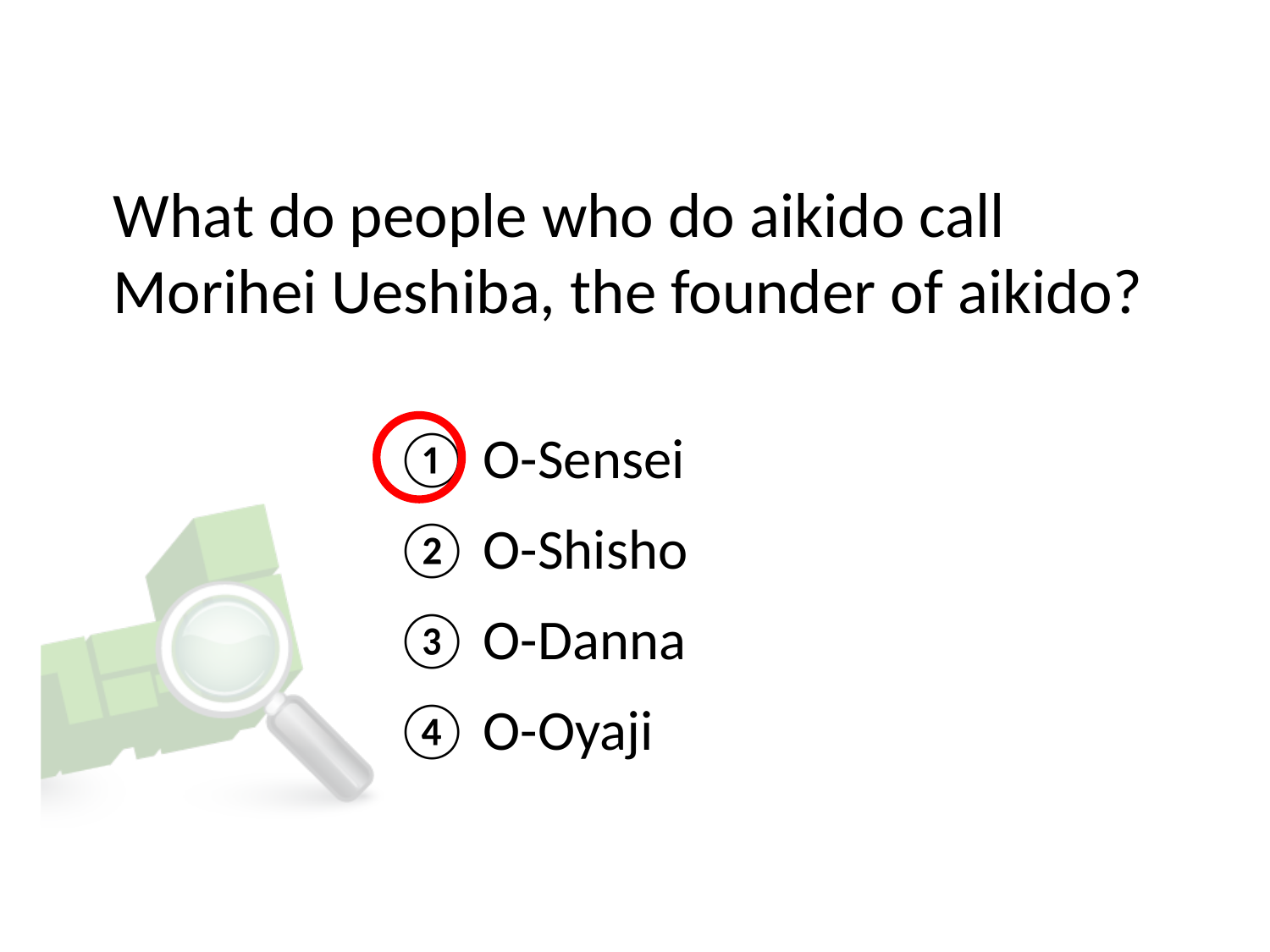

# What do people who do aikido call Morihei Ueshiba, the founder of aikido?

① O-Sensei
② O-Shisho
③ O-Danna
④ O-Oyaji